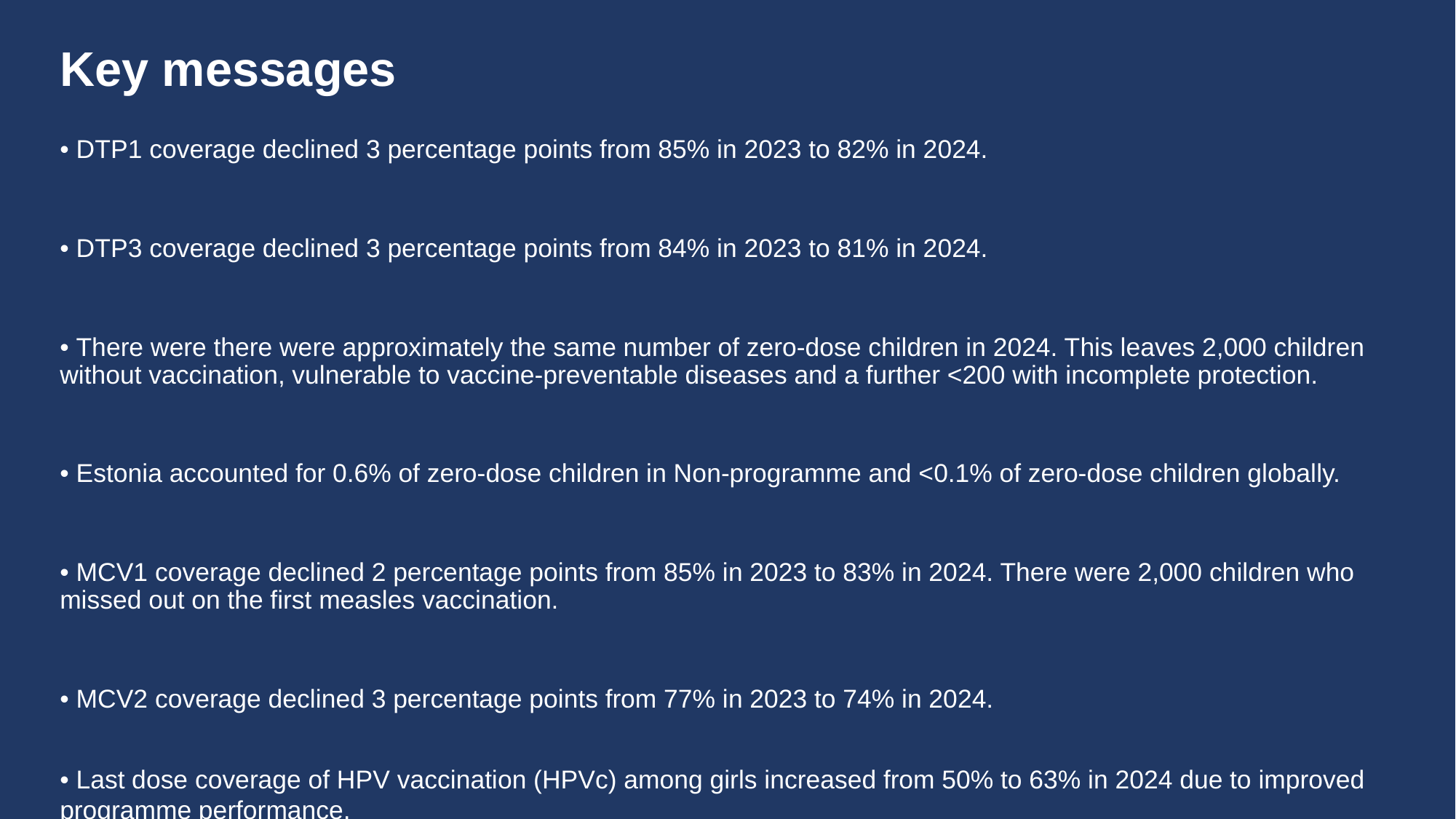

# Key messages
• DTP1 coverage declined 3 percentage points from 85% in 2023 to 82% in 2024.

• DTP3 coverage declined 3 percentage points from 84% in 2023 to 81% in 2024.

• There were there were approximately the same number of zero-dose children in 2024. This leaves 2,000 children without vaccination, vulnerable to vaccine-preventable diseases and a further <200 with incomplete protection.

• Estonia accounted for 0.6% of zero-dose children in Non-programme and <0.1% of zero-dose children globally.

• MCV1 coverage declined 2 percentage points from 85% in 2023 to 83% in 2024. There were 2,000 children who missed out on the first measles vaccination.

• MCV2 coverage declined 3 percentage points from 77% in 2023 to 74% in 2024.

• Last dose coverage of HPV vaccination (HPVc) among girls increased from 50% to 63% in 2024 due to improved programme performance.